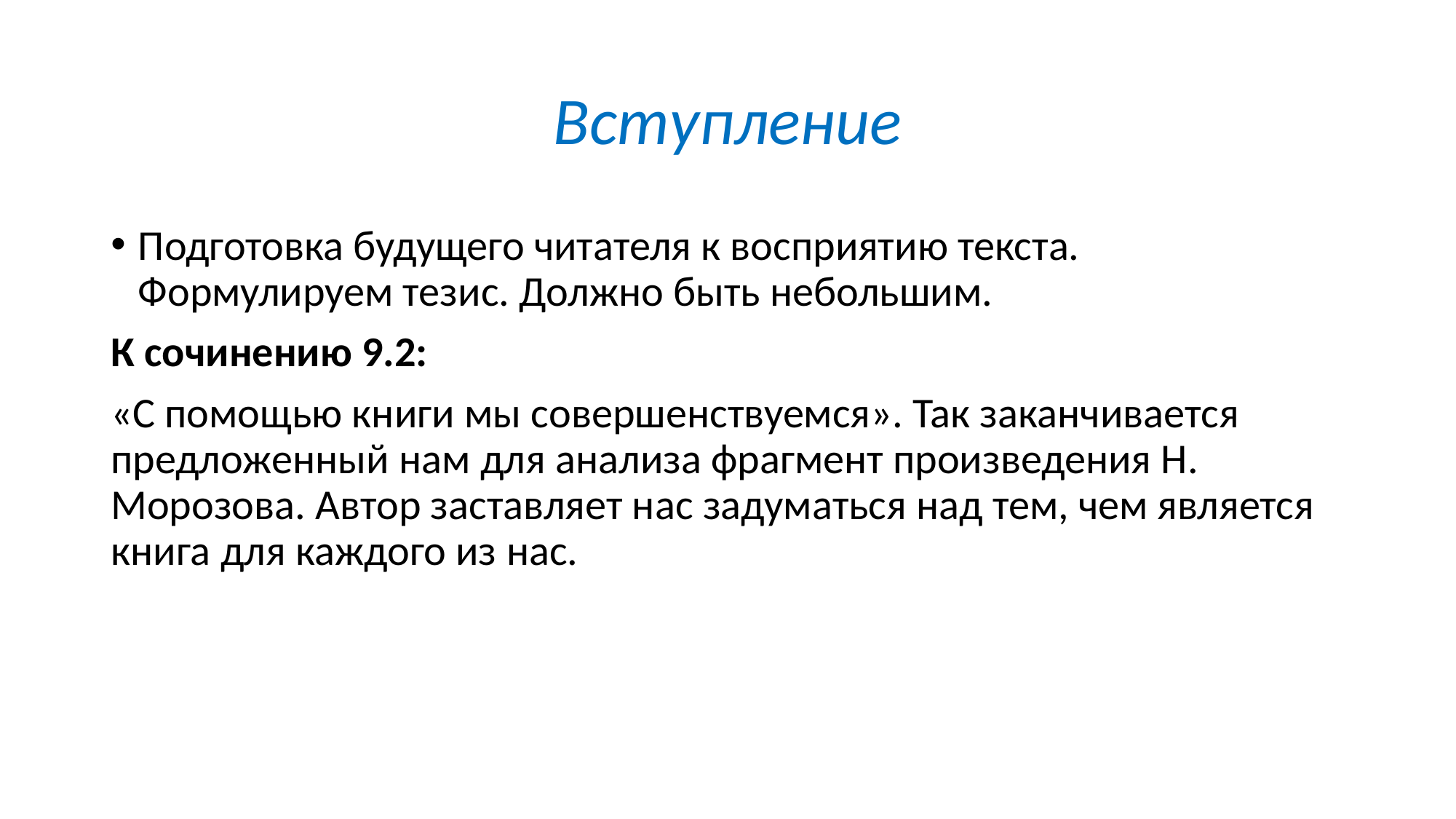

# Вступление
Подготовка будущего читателя к восприятию текста. Формулируем тезис. Должно быть небольшим.
К сочинению 9.2:
«С помощью книги мы совершенствуемся». Так заканчивается предложенный нам для анализа фрагмент произведения Н. Морозова. Автор заставляет нас задуматься над тем, чем является книга для каждого из нас.